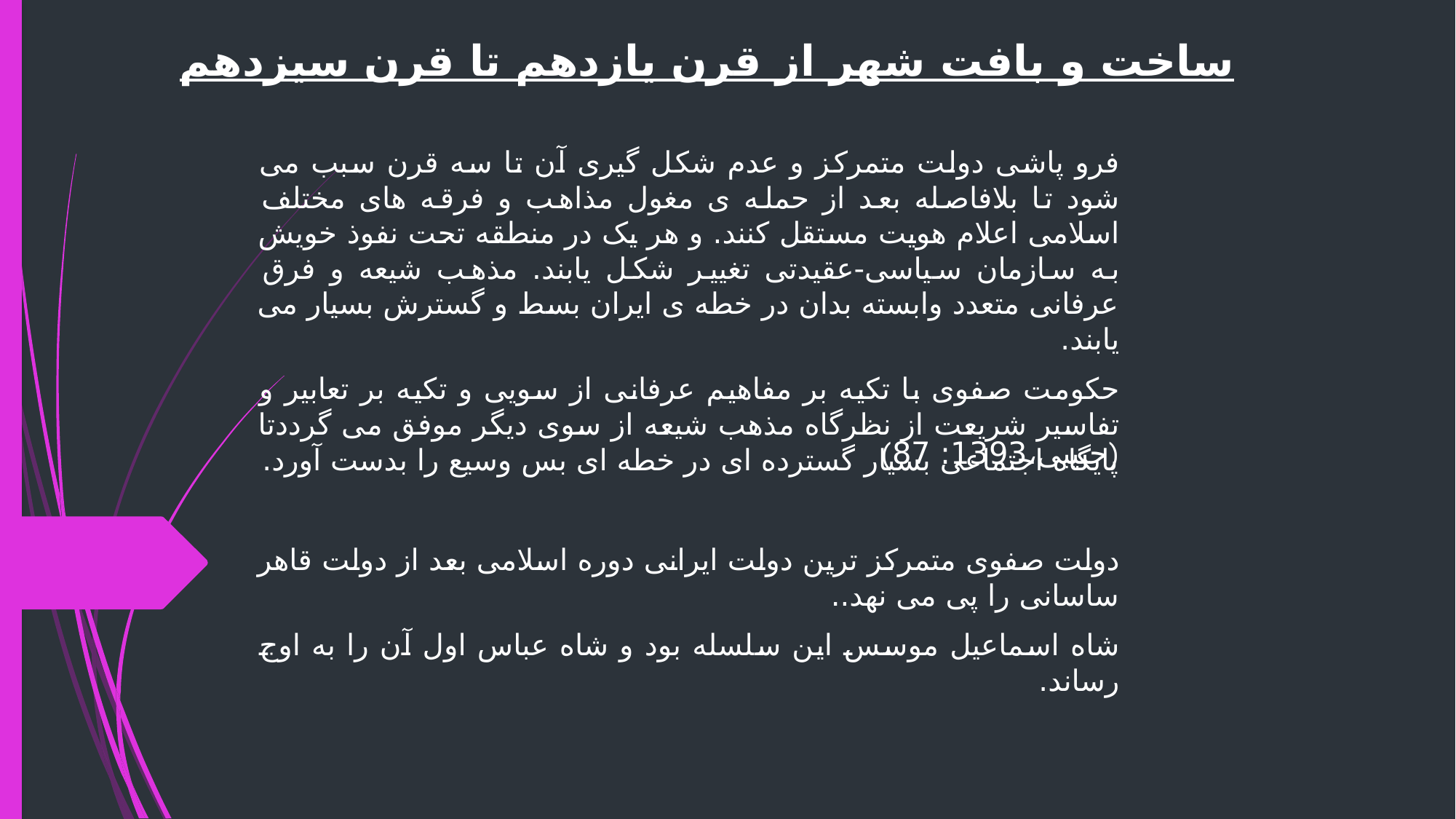

ساخت و بافت شهر از قرن یازدهم تا قرن سیزدهم
فرو پاشی دولت متمرکز و عدم شکل گیری آن تا سه قرن سبب می شود تا بلافاصله بعد از حمله ی مغول مذاهب و فرقه های مختلف اسلامی اعلام هویت مستقل کنند. و هر یک در منطقه تحت نفوذ خویش به سازمان سیاسی-عقیدتی تغییر شکل یابند. مذهب شیعه و فرق عرفانی متعدد وابسته بدان در خطه ی ایران بسط و گسترش بسیار می یابند.
حکومت صفوی با تکیه بر مفاهیم عرفانی از سویی و تکیه بر تعابیر و تفاسیر شریعت از نظرگاه مذهب شیعه از سوی دیگر موفق می گرددتا پایگاه اجتماعی بسیار گسترده ای در خطه ای بس وسیع را بدست آورد.

دولت صفوی متمرکز ترین دولت ایرانی دوره اسلامی بعد از دولت قاهر ساسانی را پی می نهد..
شاه اسماعیل موسس این سلسله بود و شاه عباس اول آن را به اوج رساند.

(حبیبی،1393: 87)